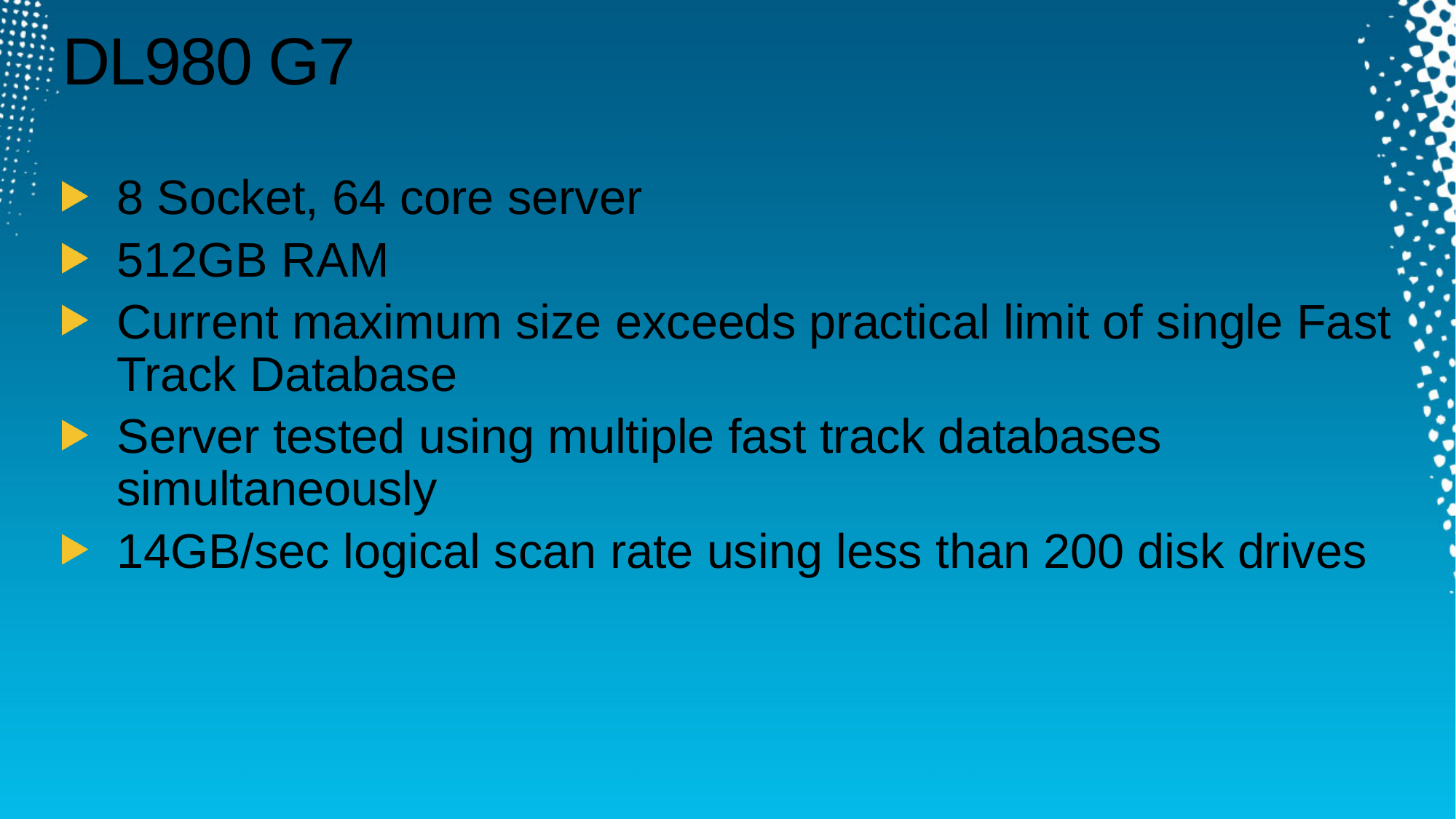

# DL980 G7
8 Socket, 64 core server
512GB RAM
Current maximum size exceeds practical limit of single Fast Track Database
Server tested using multiple fast track databases simultaneously
14GB/sec logical scan rate using less than 200 disk drives